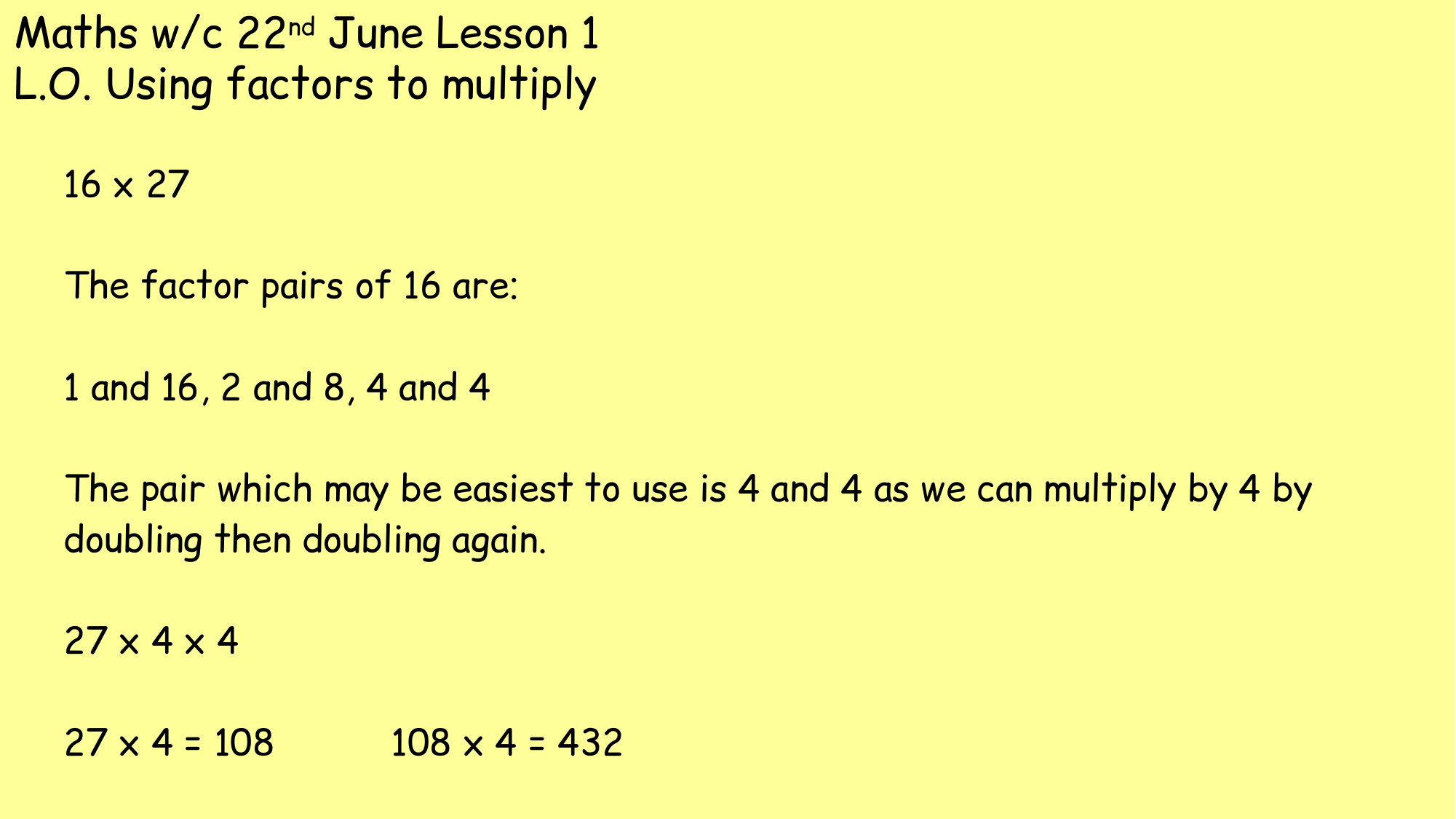

Maths w/c 22nd June Lesson 1
L.O. Using factors to multiply
| 16 x 27 The factor pairs of 16 are: 1 and 16, 2 and 8, 4 and 4 The pair which may be easiest to use is 4 and 4 as we can multiply by 4 by doubling then doubling again. 27 x 4 x 4 27 x 4 = 108 108 x 4 = 432 On the next slide we will look at partitioning. |
| --- |